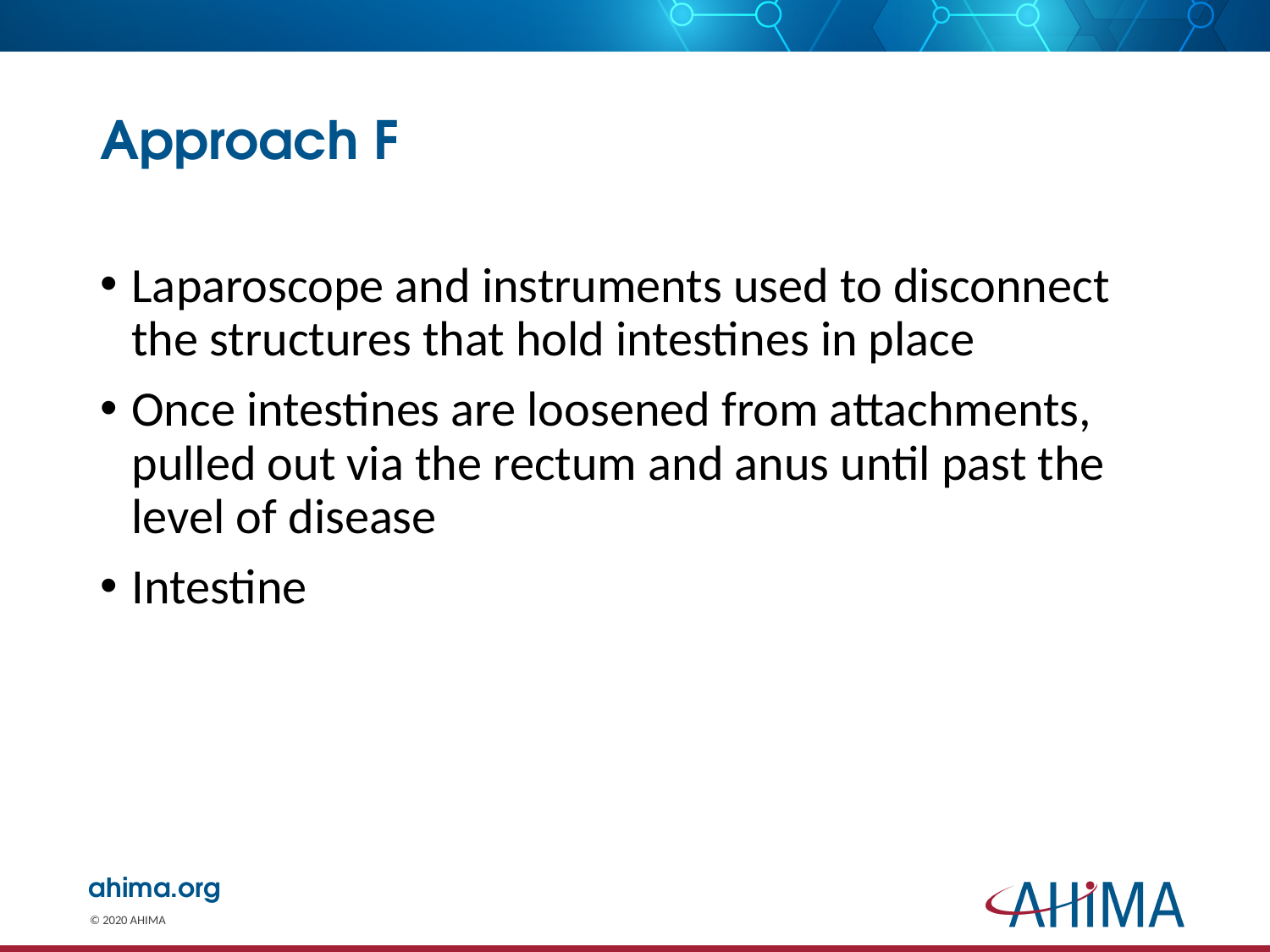

# Approach F
Laparoscope and instruments used to disconnect the structures that hold intestines in place
Once intestines are loosened from attachments, pulled out via the rectum and anus until past the level of disease
Intestine